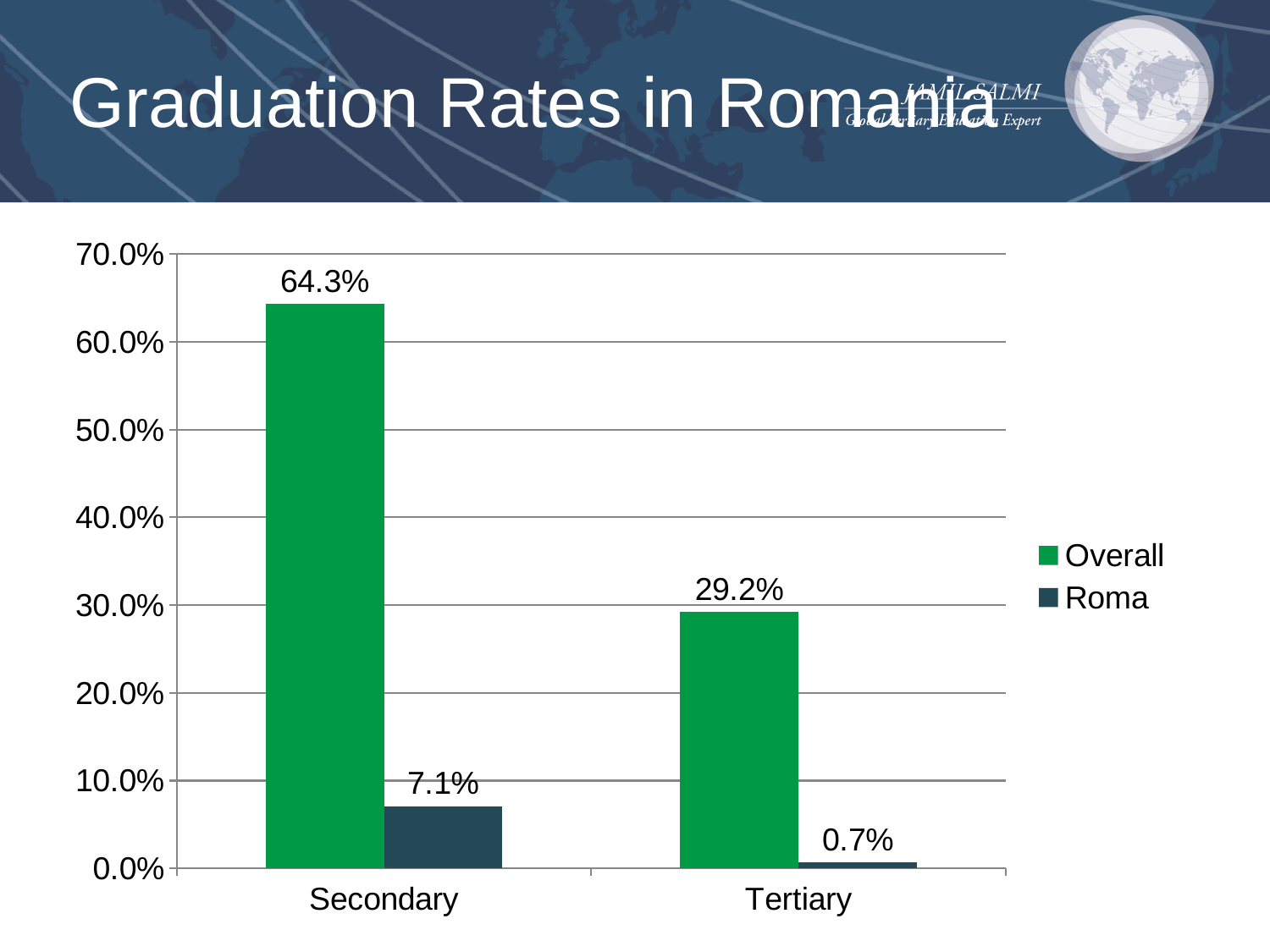

# Graduation Rates in Romania

### Chart

| Category | Overall | Roma |
|---|---|---|
| Secondary | 0.643000000000001 | 0.071 |
| Tertiary | 0.292 | 0.00700000000000001 |